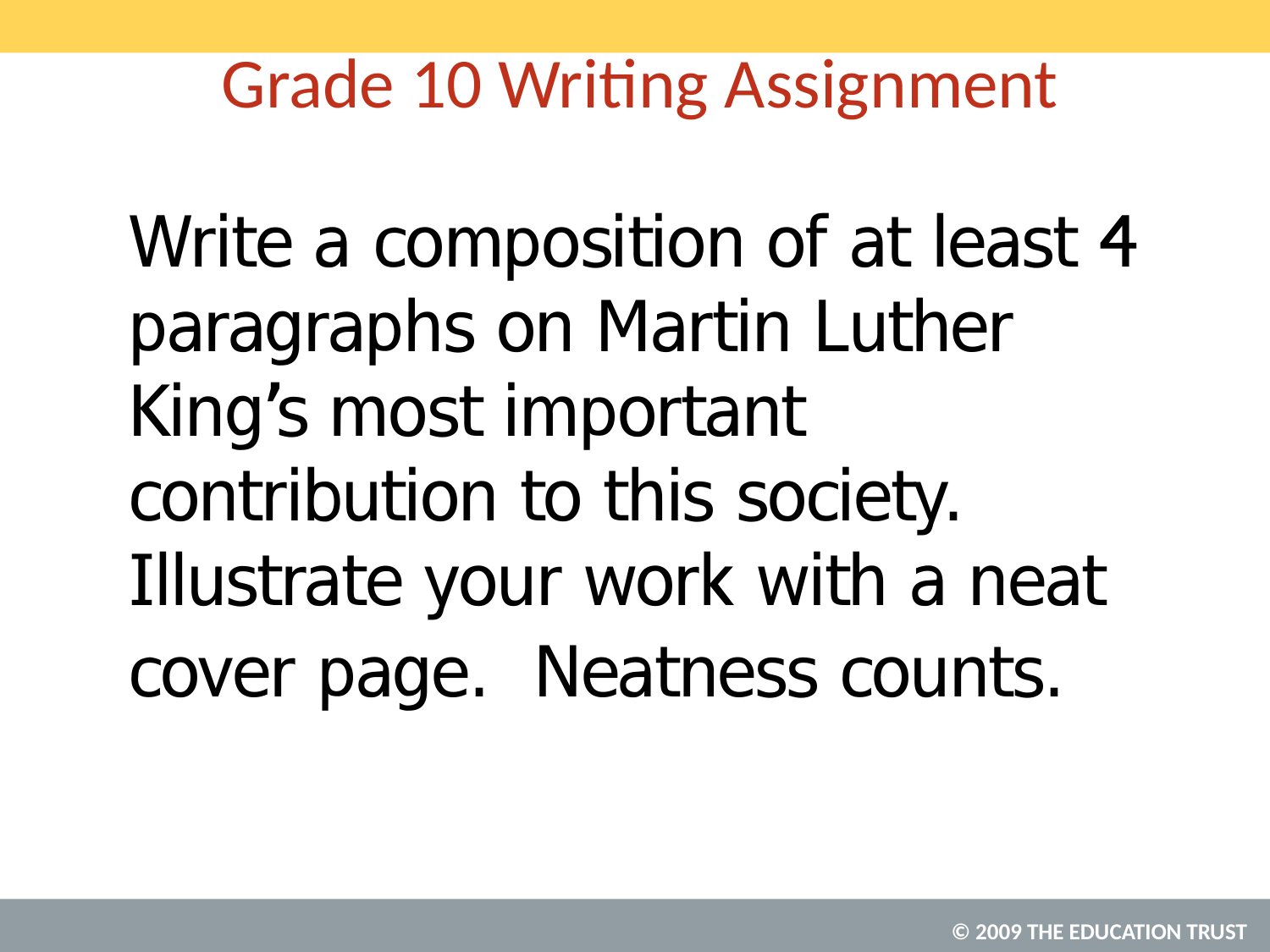

# Grade 10 Writing Assignment
Write a composition of at least 4  paragraphs on Martin Luther King’s most important contribution to this society.  Illustrate your work with a neat cover page.  Neatness counts.